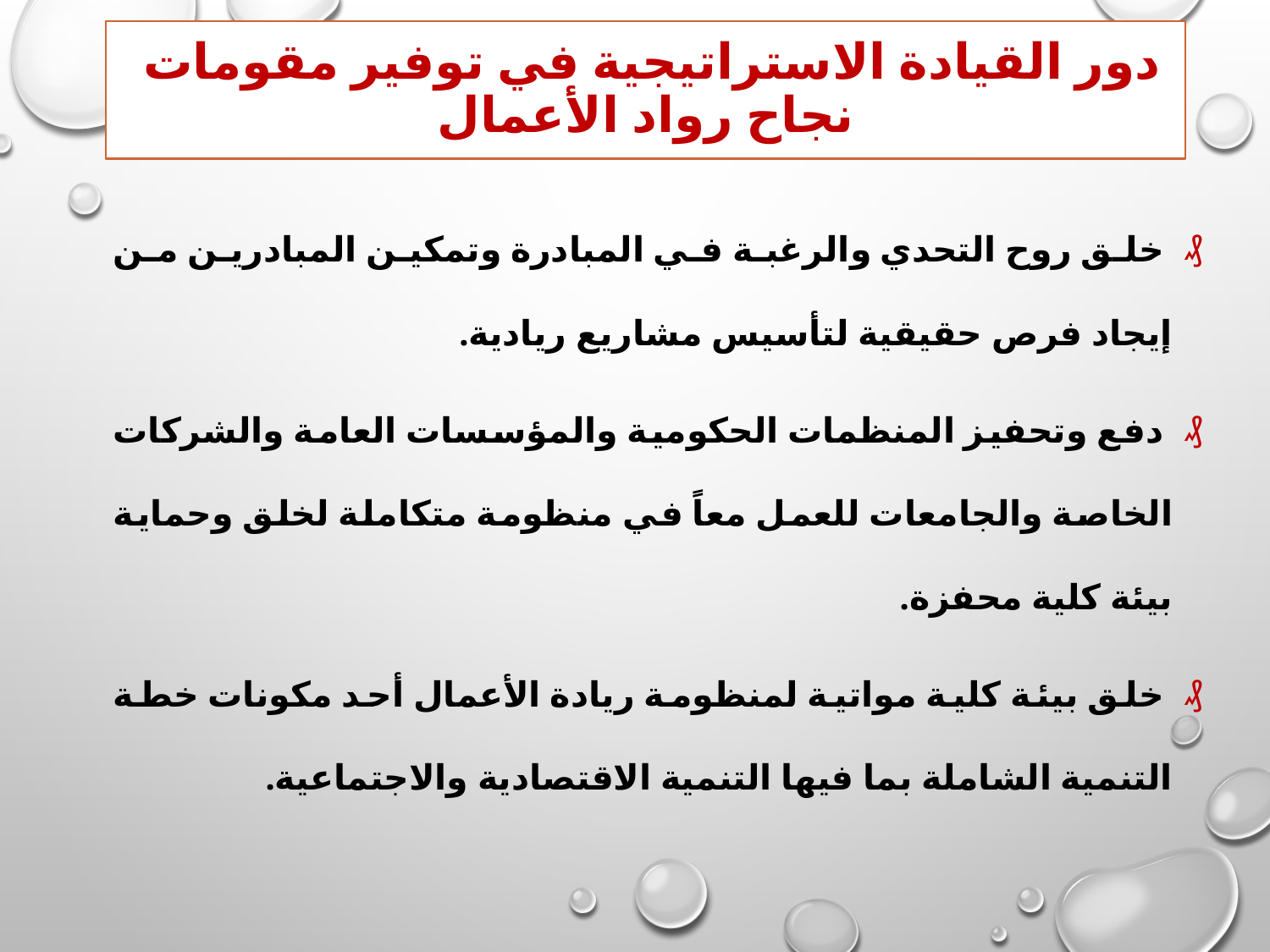

# دور القيادة الاستراتيجية في توفير مقومات نجاح رواد الأعمال
 خلق روح التحدي والرغبة في المبادرة وتمكين المبادرين من إيجاد فرص حقيقية لتأسيس مشاريع ريادية.
 دفع وتحفيز المنظمات الحكومية والمؤسسات العامة والشركات الخاصة والجامعات للعمل معاً في منظومة متكاملة لخلق وحماية بيئة كلية محفزة.
 خلق بيئة كلية مواتية لمنظومة ريادة الأعمال أحد مكونات خطة التنمية الشاملة بما فيها التنمية الاقتصادية والاجتماعية.